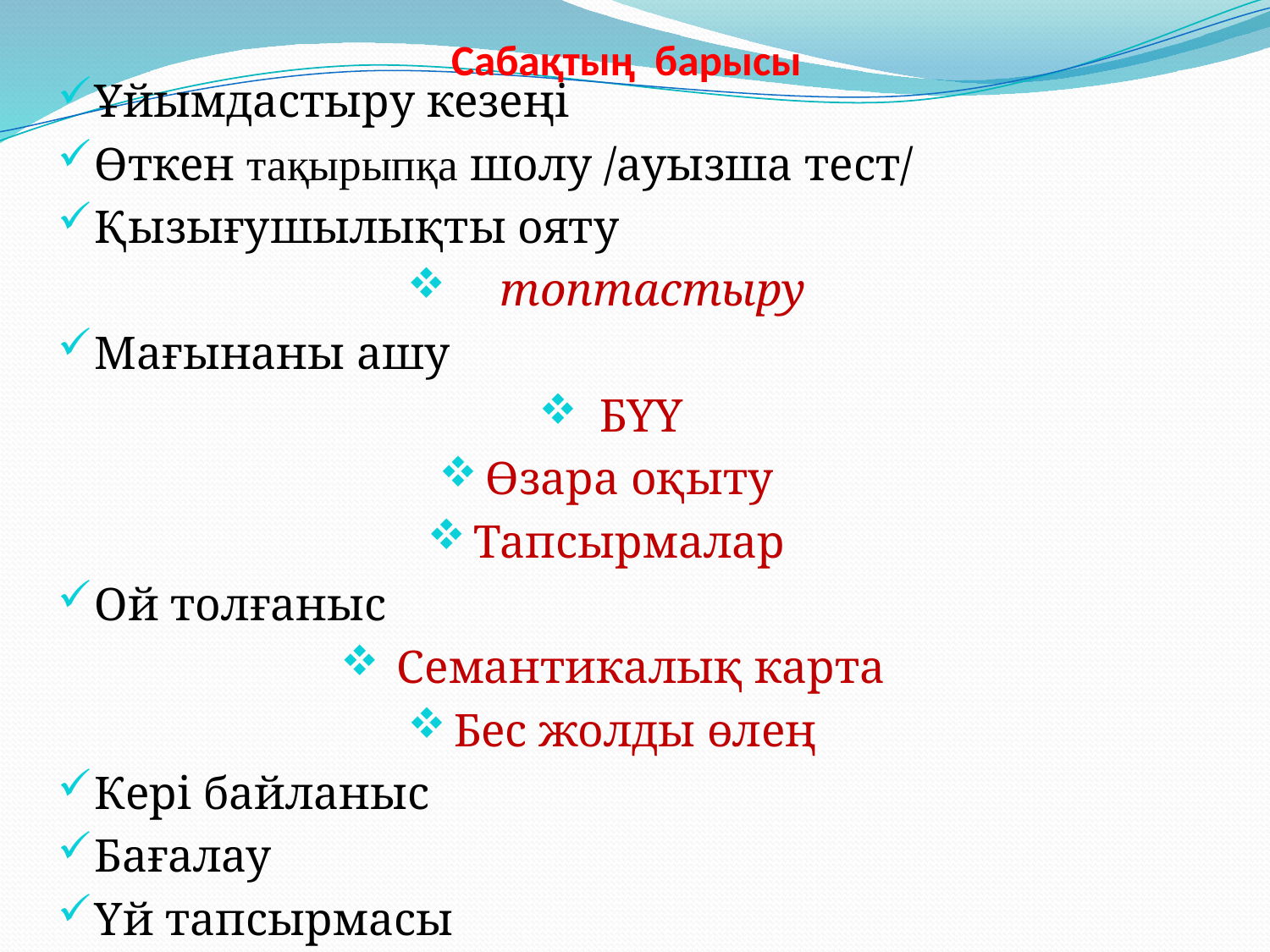

# Сабақтың  барысы
Ұйымдастыру кезеңі
Өткен тақырыпқа шолу /ауызша тест/
Қызығушылықты ояту
    топтастыру
Мағынаны ашу
 БҮҮ
Өзара оқыту
Тапсырмалар
Ой толғаныс
 Семантикалық карта
Бес жолды өлең
Кері байланыс
Бағалау
Үй тапсырмасы